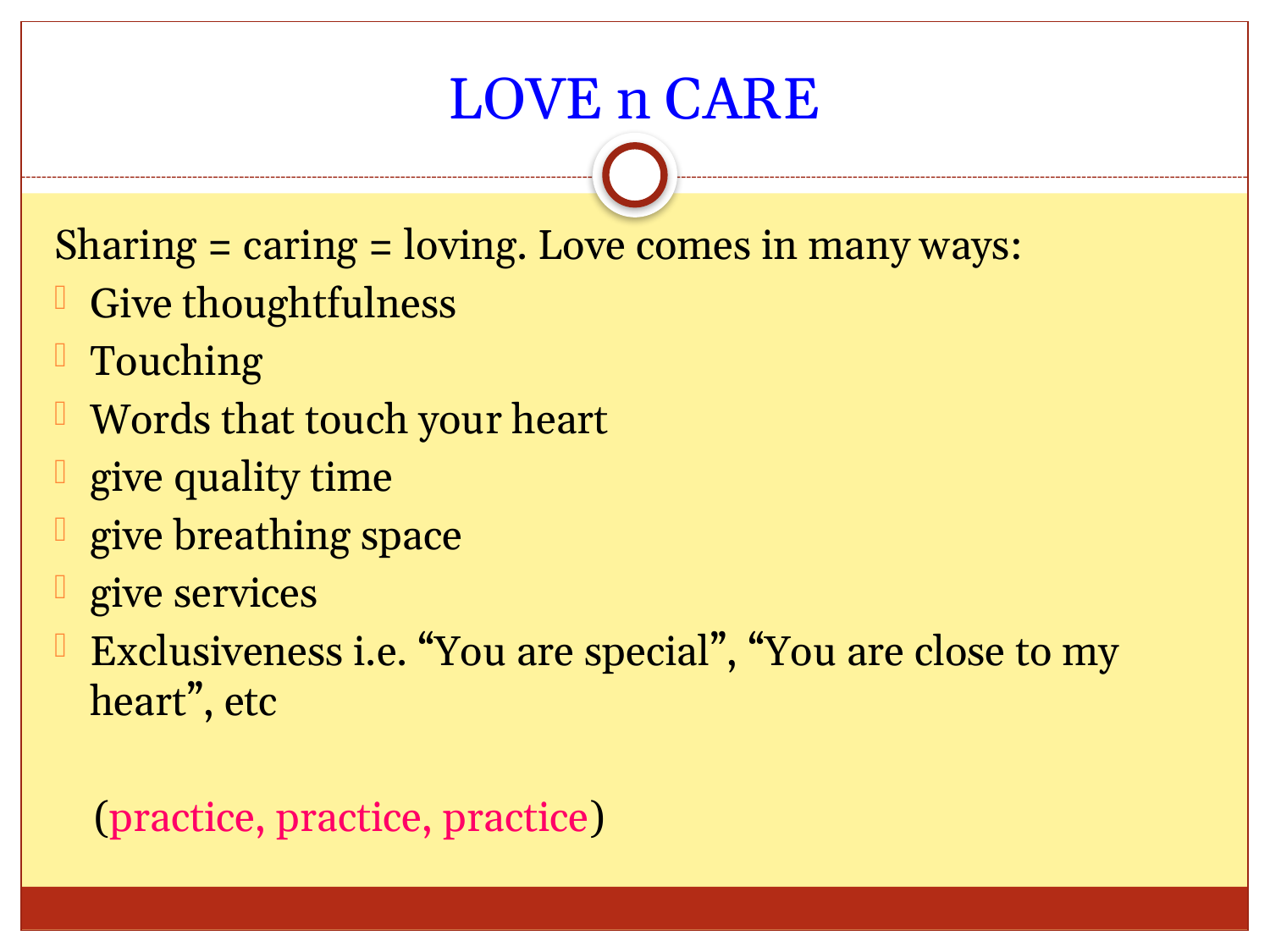

# LOVE n CARE
Sharing = caring = loving. Love comes in many ways:
Give thoughtfulness
Touching
Words that touch your heart
give quality time
give breathing space
give services
Exclusiveness i.e. “You are special”, “You are close to my heart”, etc

    (practice, practice, practice)